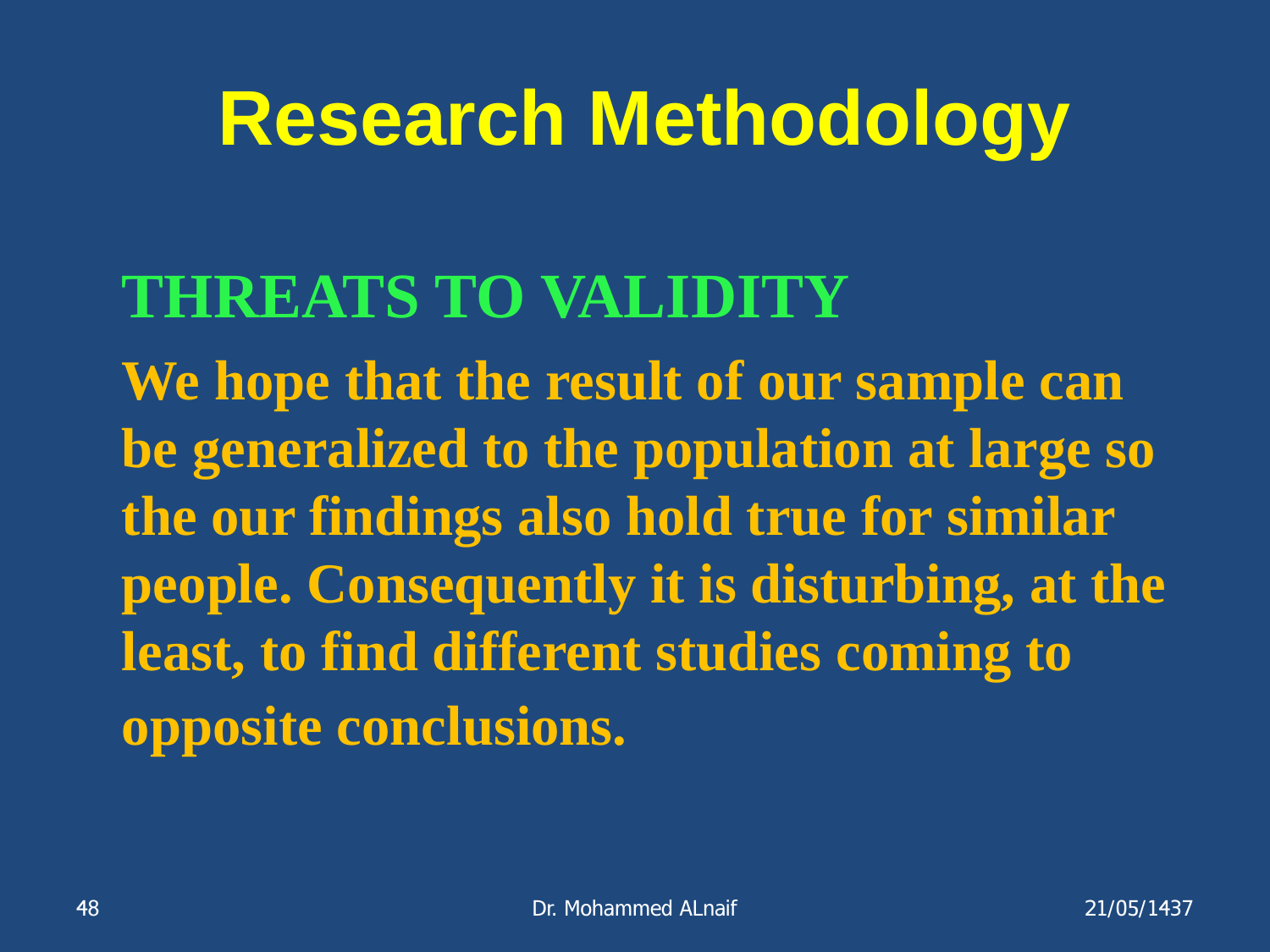

# Research Methodology
THREATS TO VALIDITY
We hope that the result of our sample can be generalized to the population at large so the our findings also hold true for similar people. Consequently it is disturbing, at the least, to find different studies coming to opposite conclusions.
48
Dr. Mohammed ALnaif
21/05/1437